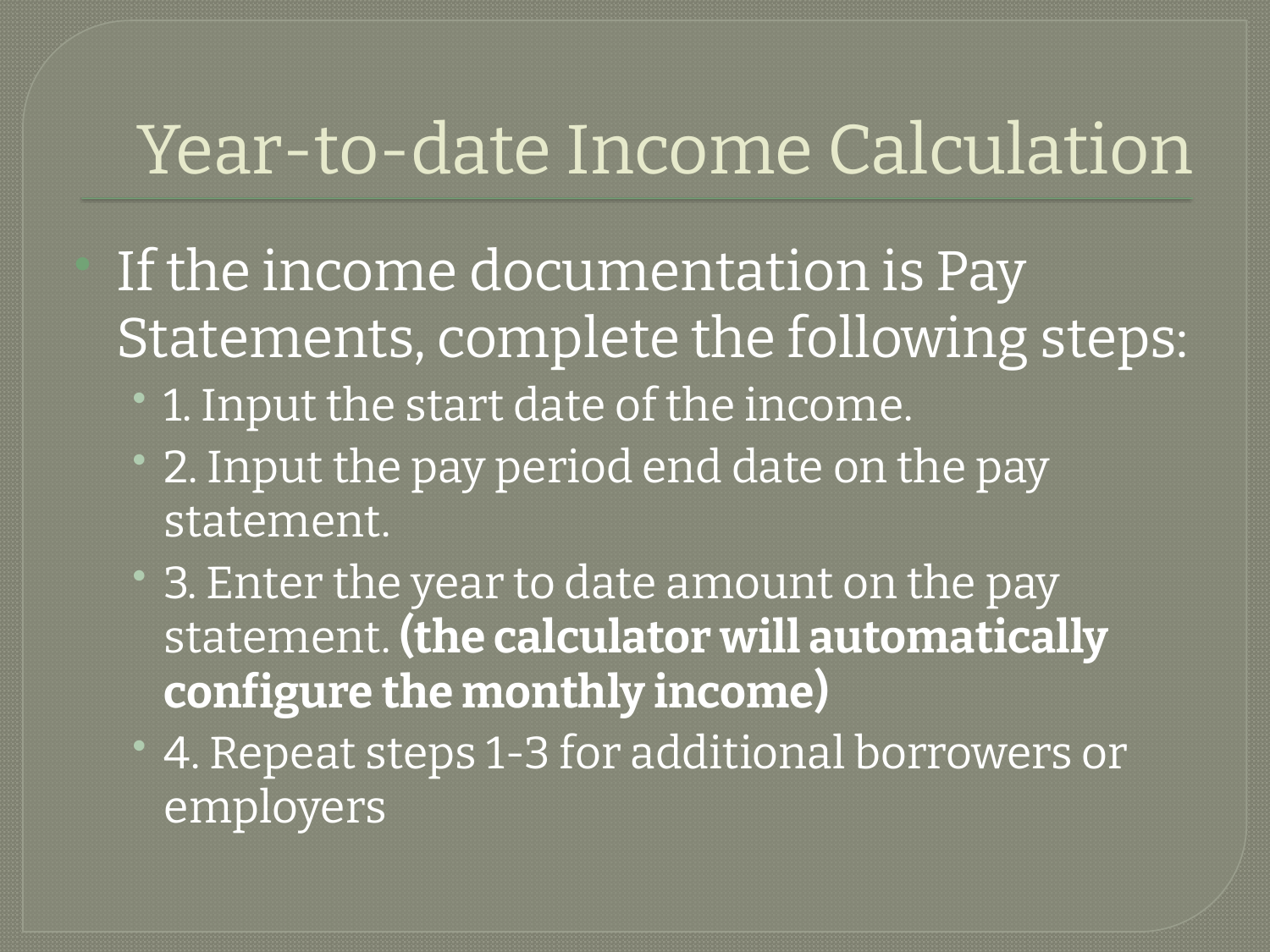

# Year-to-date Income Calculation
If the income documentation is Pay Statements, complete the following steps:
1. Input the start date of the income.
2. Input the pay period end date on the pay statement.
3. Enter the year to date amount on the pay statement. (the calculator will automatically configure the monthly income)
4. Repeat steps 1-3 for additional borrowers or employers